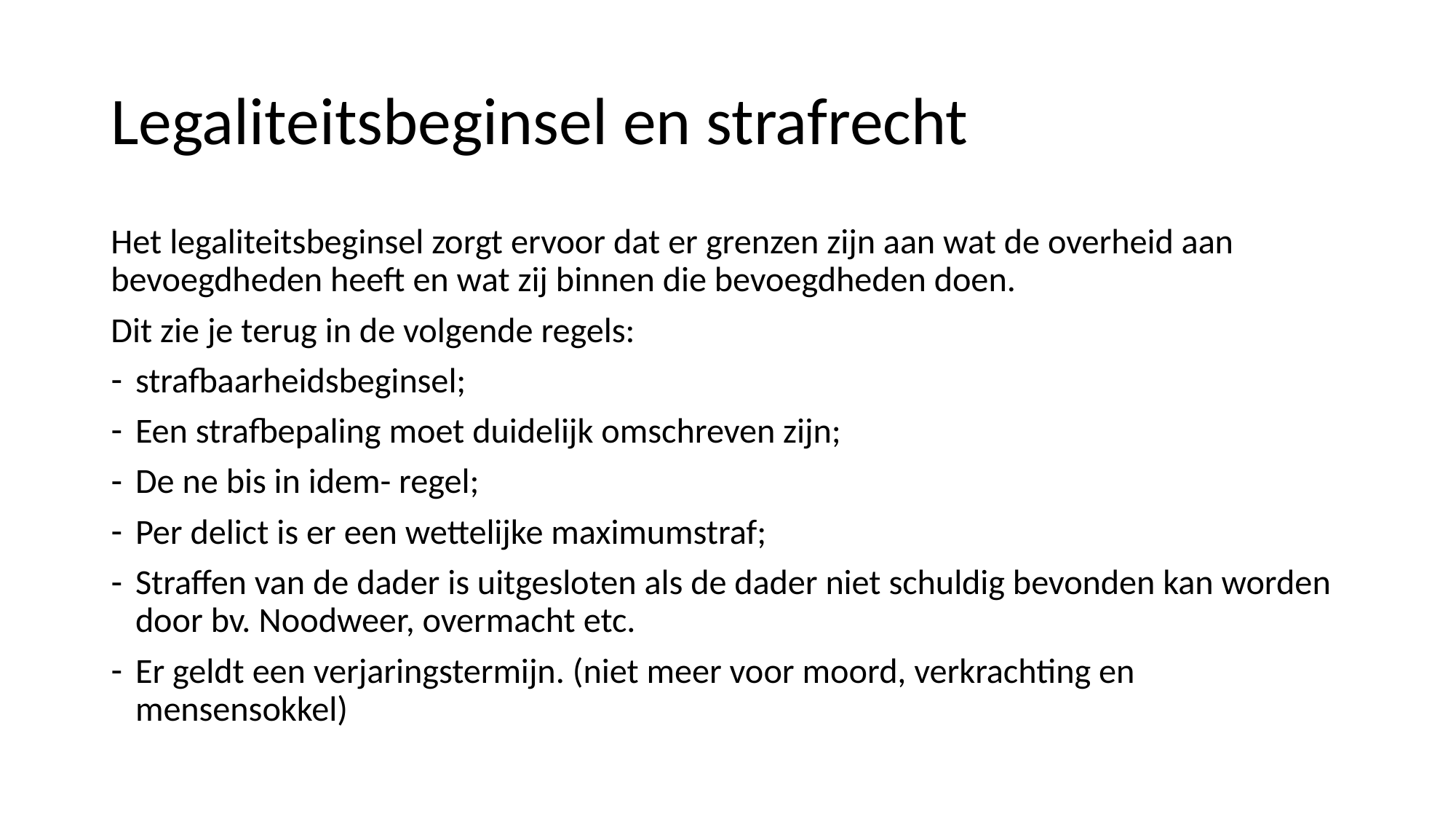

# Legaliteitsbeginsel en strafrecht
Het legaliteitsbeginsel zorgt ervoor dat er grenzen zijn aan wat de overheid aan bevoegdheden heeft en wat zij binnen die bevoegdheden doen.
Dit zie je terug in de volgende regels:
strafbaarheidsbeginsel;
Een strafbepaling moet duidelijk omschreven zijn;
De ne bis in idem- regel;
Per delict is er een wettelijke maximumstraf;
Straffen van de dader is uitgesloten als de dader niet schuldig bevonden kan worden door bv. Noodweer, overmacht etc.
Er geldt een verjaringstermijn. (niet meer voor moord, verkrachting en mensensokkel)